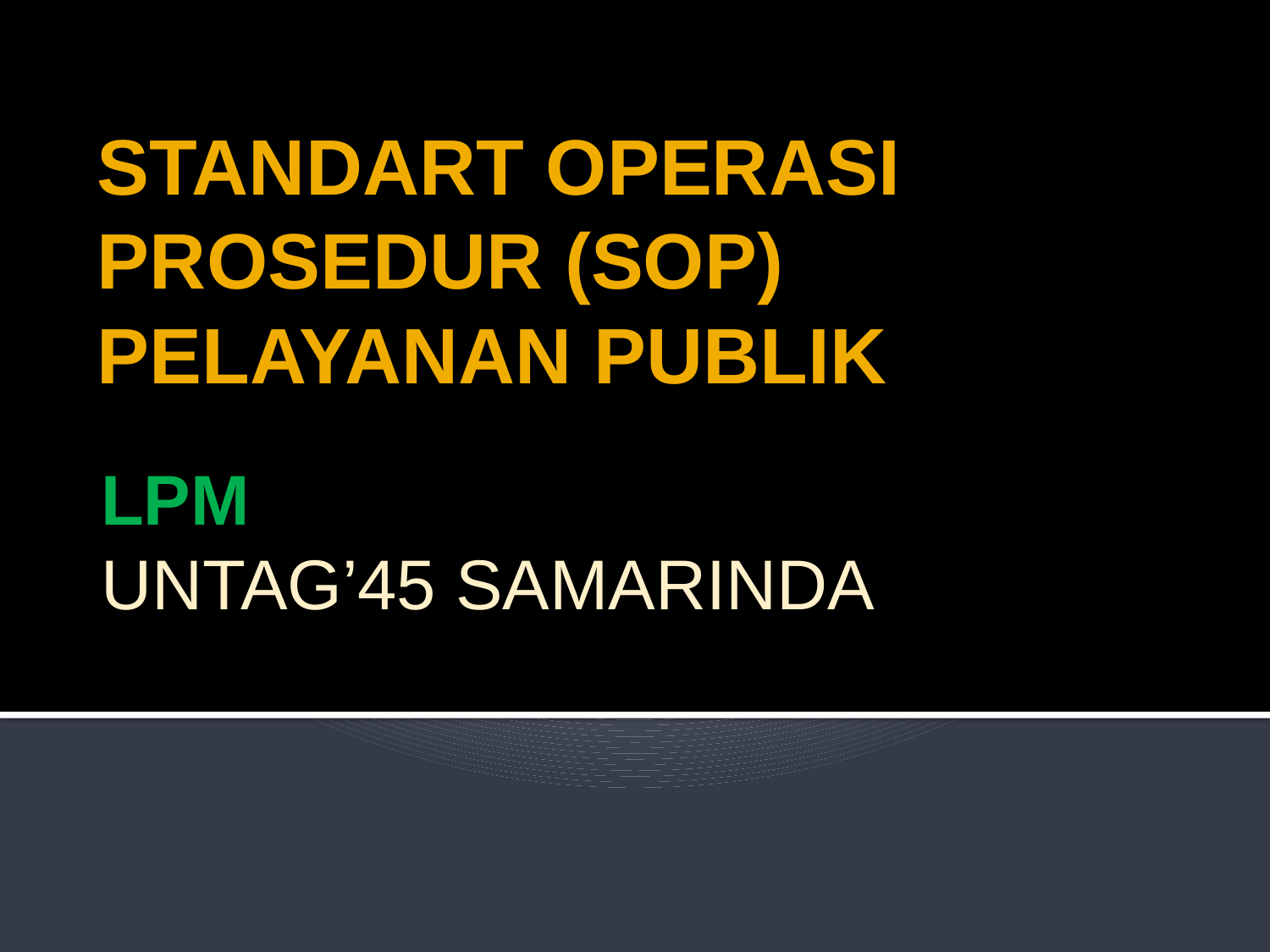

# STANDART OPERASI  PROSEDUR (SOP) PELAYANAN PUBLIK
LPM
UNTAG’45 SAMARINDA